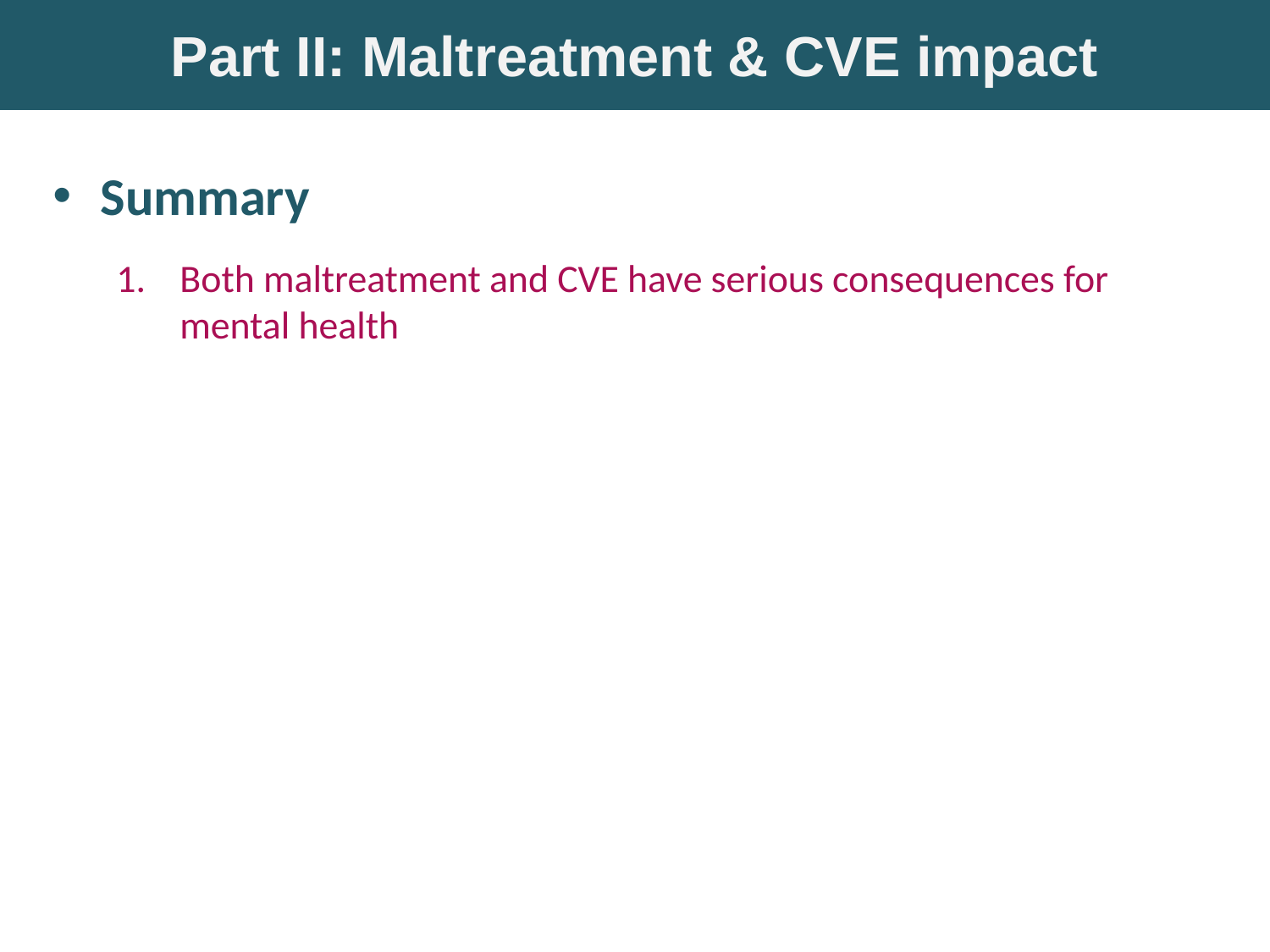

Part II: Maltreatment & CVE impact
Summary

Both maltreatment and CVE have serious consequences for mental health

Children who experience both forms of adversity are at particularly high risk for mental health problems